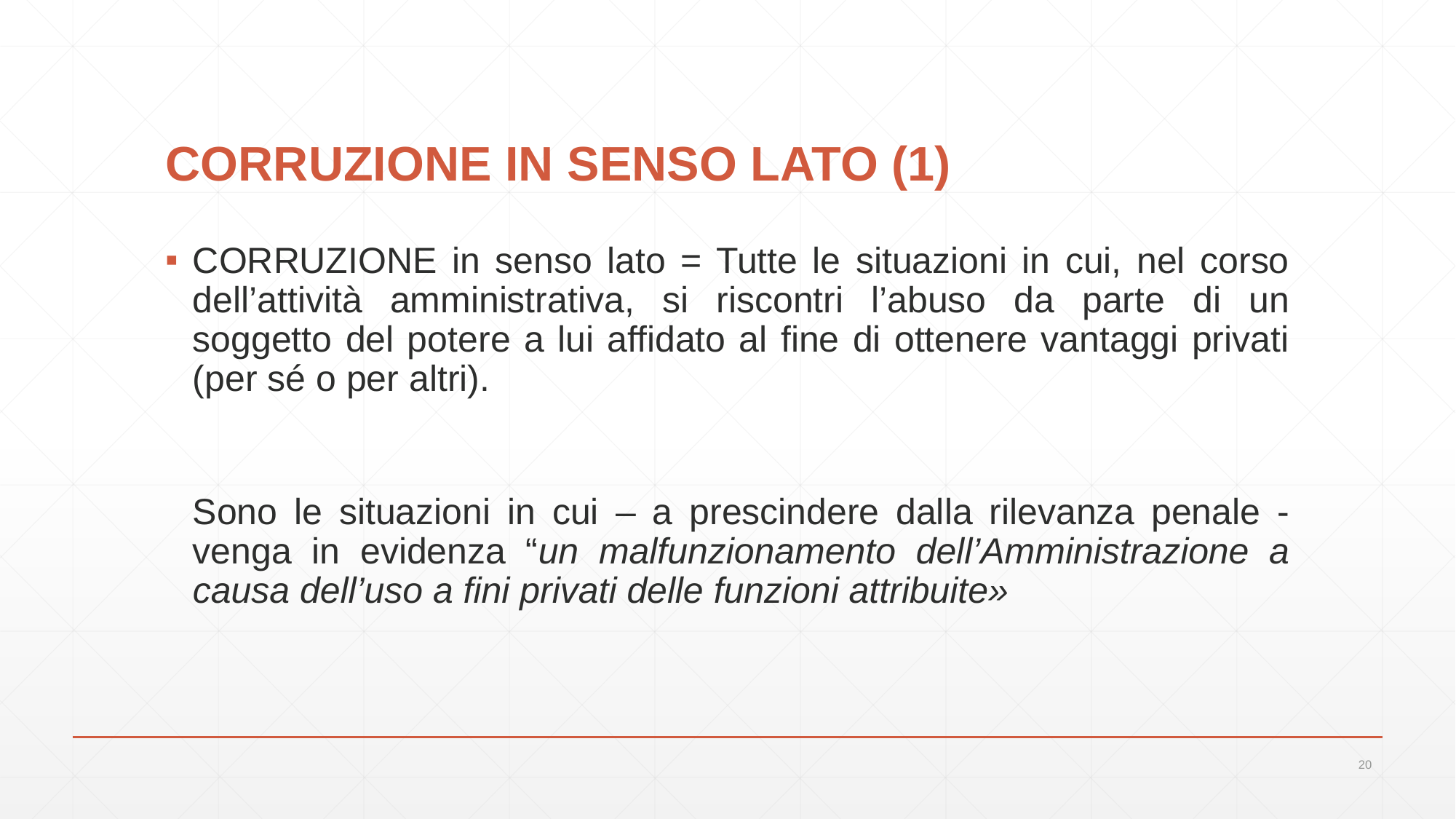

# CORRUZIONE IN SENSO LATO (1)
CORRUZIONE in senso lato = Tutte le situazioni in cui, nel corso dell’attività amministrativa, si riscontri l’abuso da parte di un soggetto del potere a lui affidato al fine di ottenere vantaggi privati (per sé o per altri).

	Sono le situazioni in cui – a prescindere dalla rilevanza penale - venga in evidenza “un malfunzionamento dell’Amministrazione a causa dell’uso a fini privati delle funzioni attribuite»

20